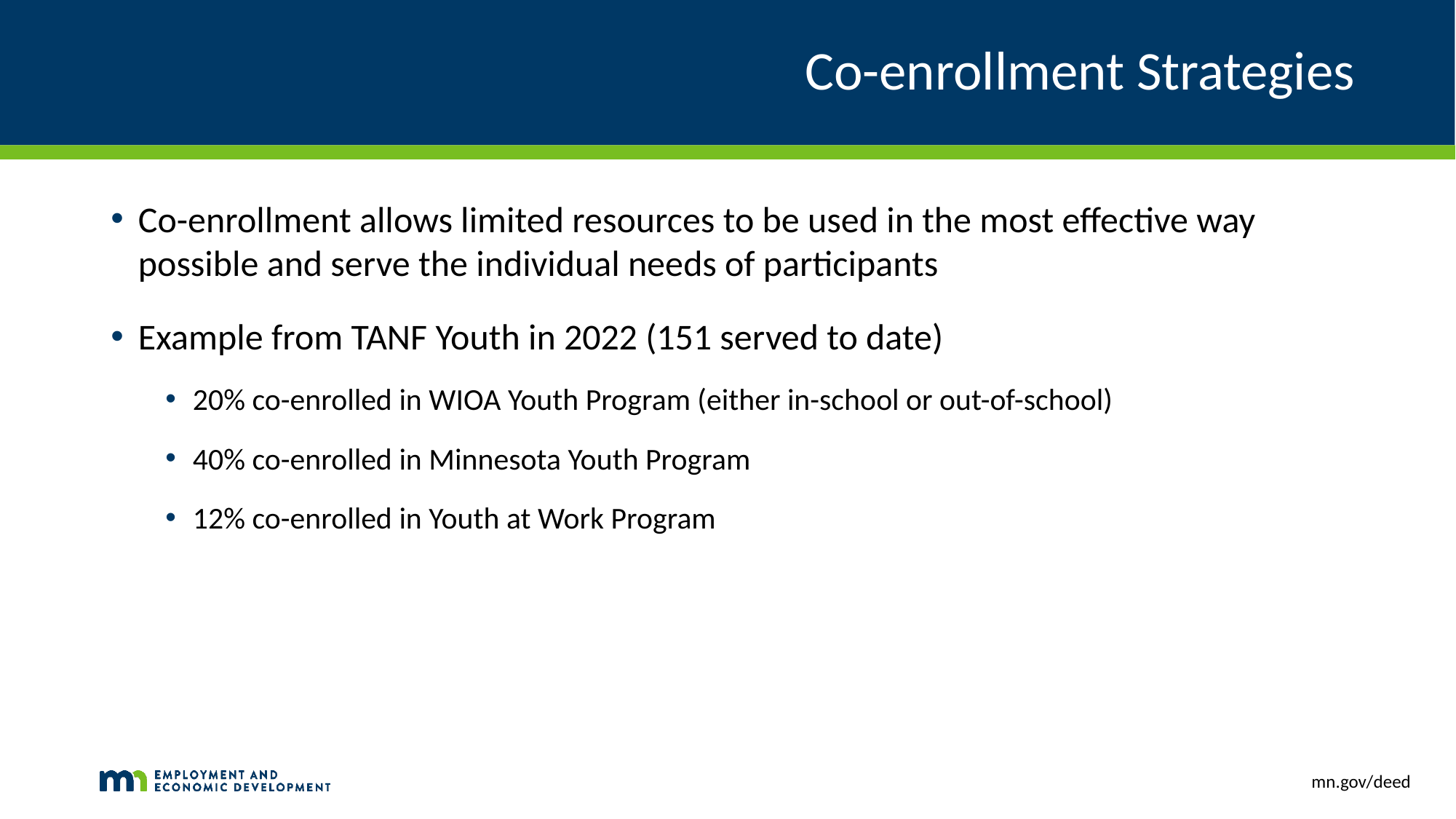

# Co-enrollment Strategies
Co-enrollment allows limited resources to be used in the most effective way possible and serve the individual needs of participants
Example from TANF Youth in 2022 (151 served to date)
20% co-enrolled in WIOA Youth Program (either in-school or out-of-school)
40% co-enrolled in Minnesota Youth Program
12% co-enrolled in Youth at Work Program
mn.gov/deed